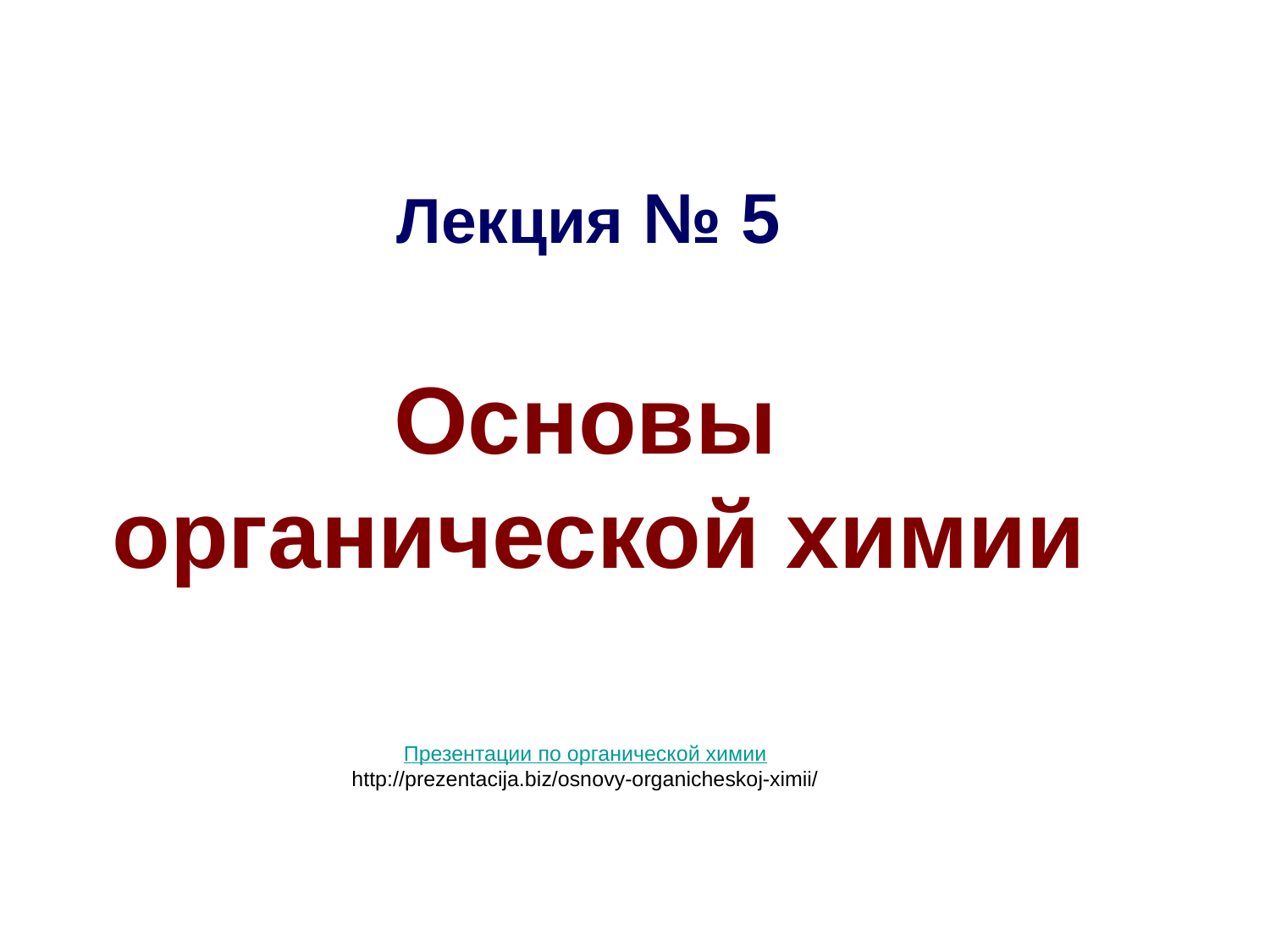

# Лекция № 5 Основы      органической химии
Презентации по органической химии
http://prezentacija.biz/osnovy-organicheskoj-ximii/